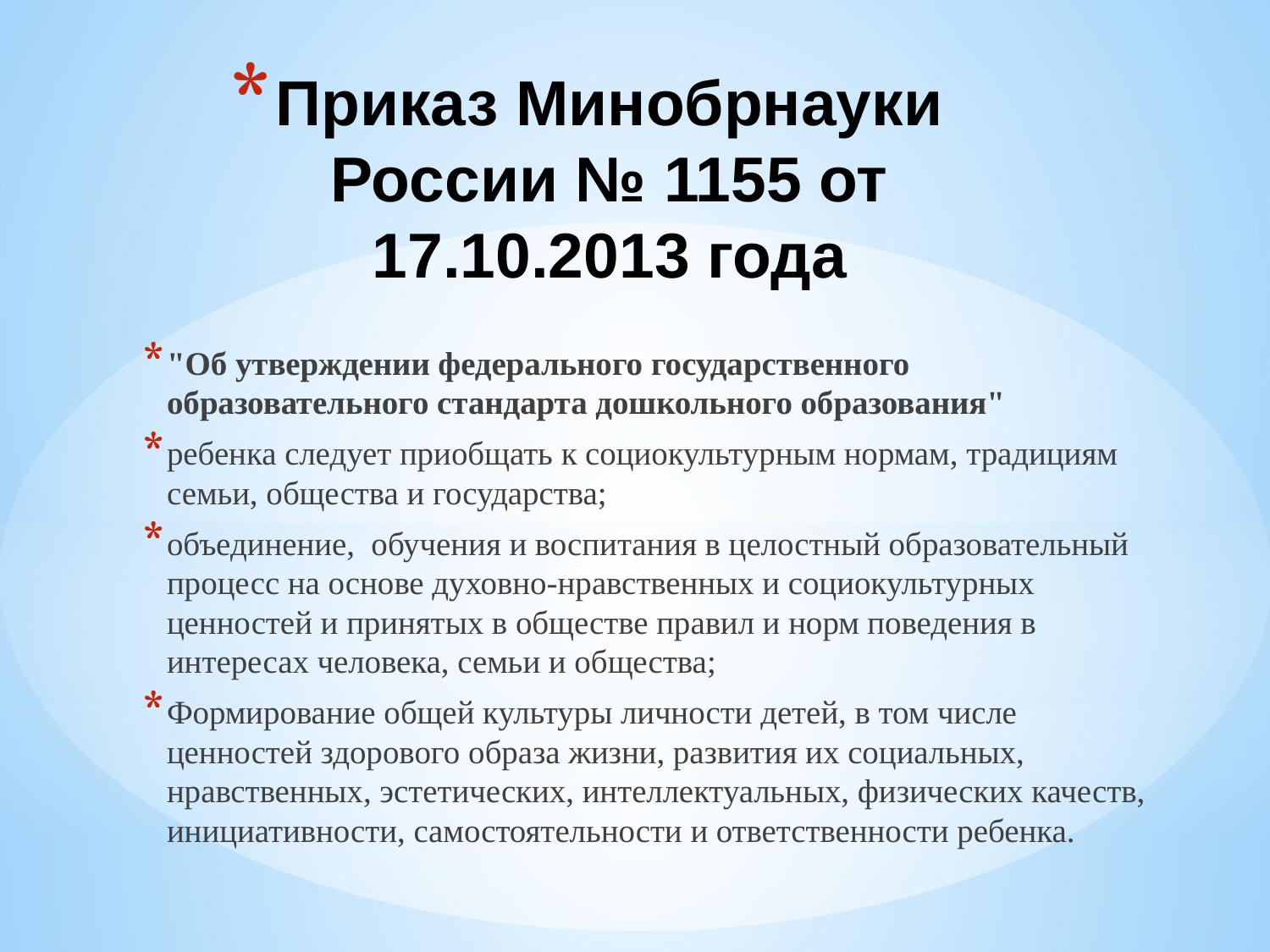

# Приказ Минобрнауки России № 1155 от 17.10.2013 года
"Об утверждении федерального государственного образовательного стандарта дошкольного образования"
ребенка следует приобщать к социокультурным нормам, традициям семьи, общества и государства;
объединение,  обучения и воспитания в целостный образовательный процесс на основе духовно-нравственных и социокультурных ценностей и принятых в обществе правил и норм поведения в интересах человека, семьи и общества;
Формирование общей культуры личности детей, в том числе ценностей здорового образа жизни, развития их социальных, нравственных, эстетических, интеллектуальных, физических качеств, инициативности, самостоятельности и ответственности ребенка.